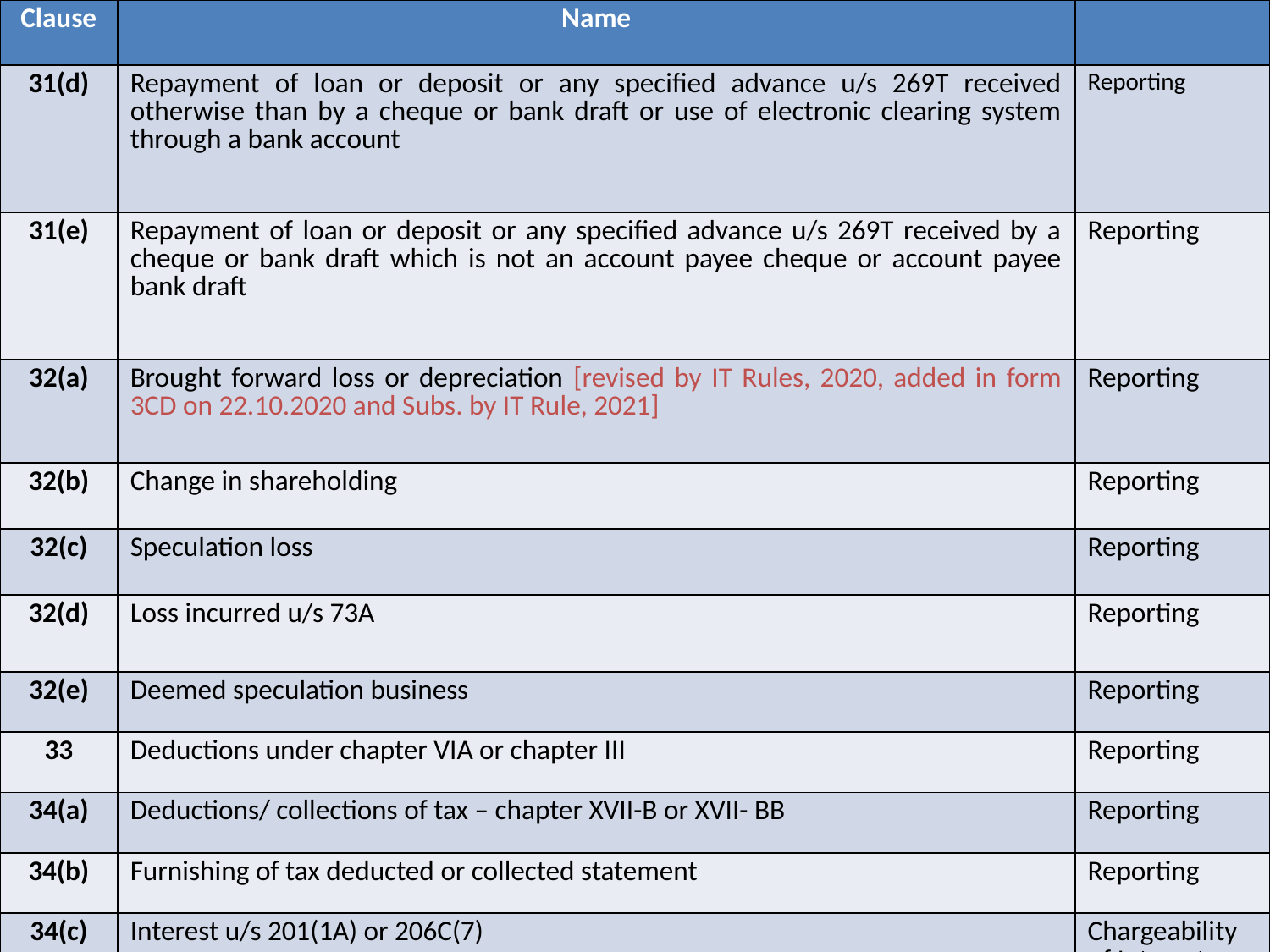

| Clause | Name |  |
| --- | --- | --- |
| 31(d) | Repayment of loan or deposit or any specified advance u/s 269T received otherwise than by a cheque or bank draft or use of electronic clearing system through a bank account | Reporting |
| 31(e) | Repayment of loan or deposit or any specified advance u/s 269T received by a cheque or bank draft which is not an account payee cheque or account payee bank draft | Reporting |
| 32(a) | Brought forward loss or depreciation [revised by IT Rules, 2020, added in form 3CD on 22.10.2020 and Subs. by IT Rule, 2021] | Reporting |
| 32(b) | Change in shareholding | Reporting |
| 32(c) | Speculation loss | Reporting |
| 32(d) | Loss incurred u/s 73A | Reporting |
| 32(e) | Deemed speculation business | Reporting |
| 33 | Deductions under chapter VIA or chapter III | Reporting |
| 34(a) | Deductions/ collections of tax – chapter XVII-B or XVII- BB | Reporting |
| 34(b) | Furnishing of tax deducted or collected statement | Reporting |
| 34(c) | Interest u/s 201(1A) or 206C(7) | Chargeability of Interest |